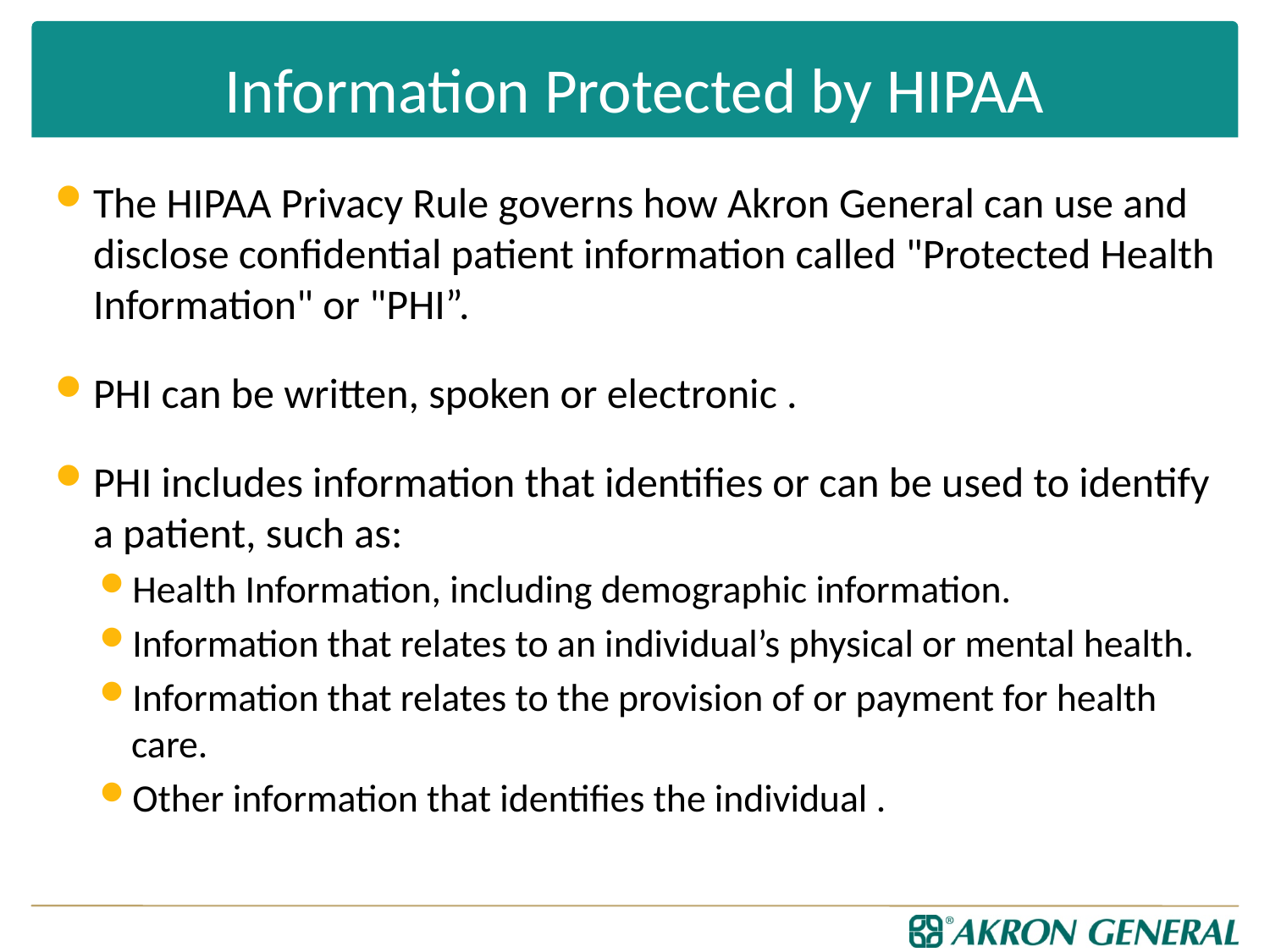

# Information Protected by HIPAA
The HIPAA Privacy Rule governs how Akron General can use and disclose confidential patient information called "Protected Health Information" or "PHI”.

PHI can be written, spoken or electronic .

PHI includes information that identifies or can be used to identify a patient, such as:
Health Information, including demographic information.
Information that relates to an individual’s physical or mental health.
Information that relates to the provision of or payment for health care.
Other information that identifies the individual .